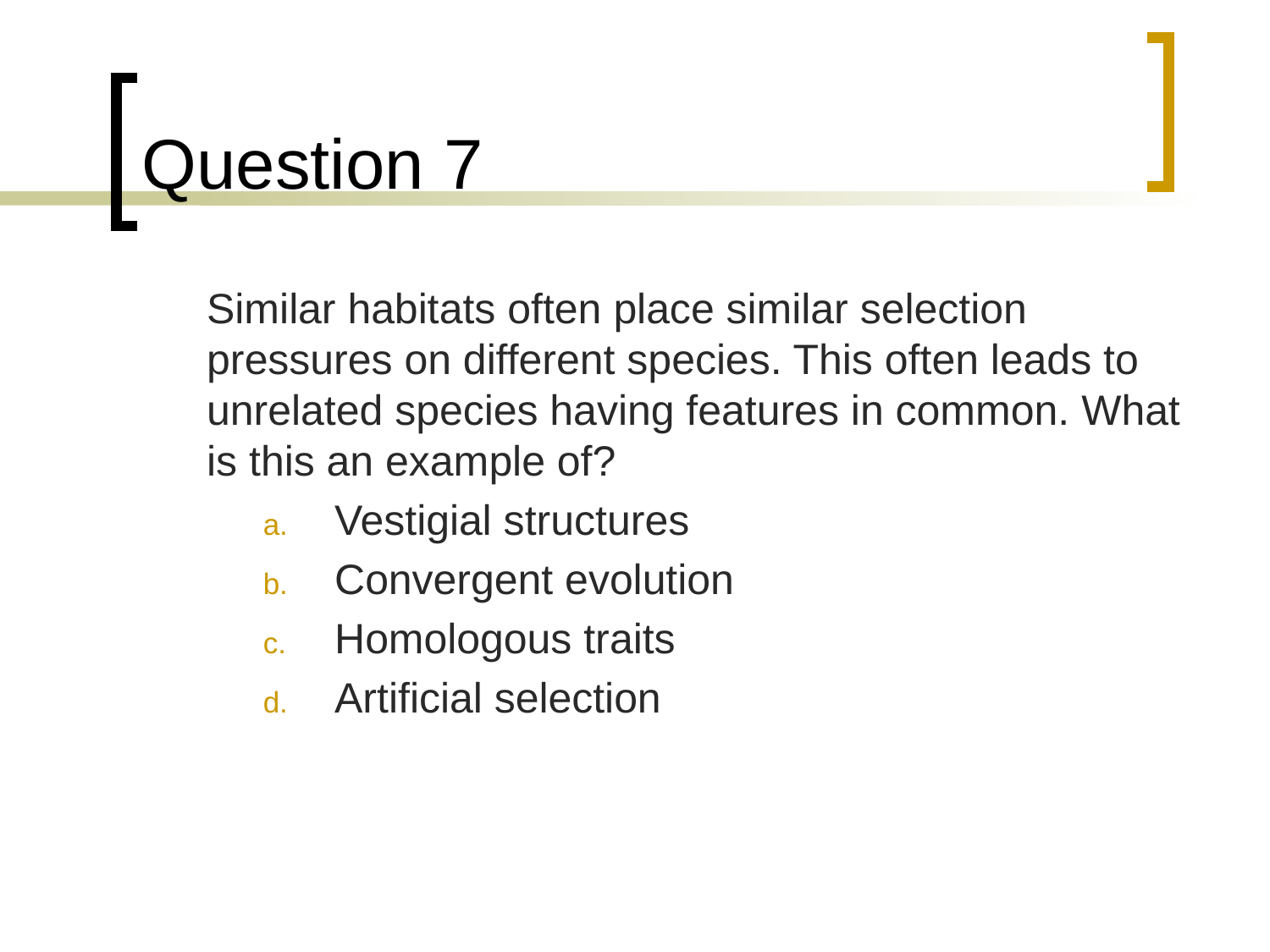

# Question 7
	Similar habitats often place similar selection pressures on different species. This often leads to unrelated species having features in common. What is this an example of?
Vestigial structures
Convergent evolution
Homologous traits
Artificial selection